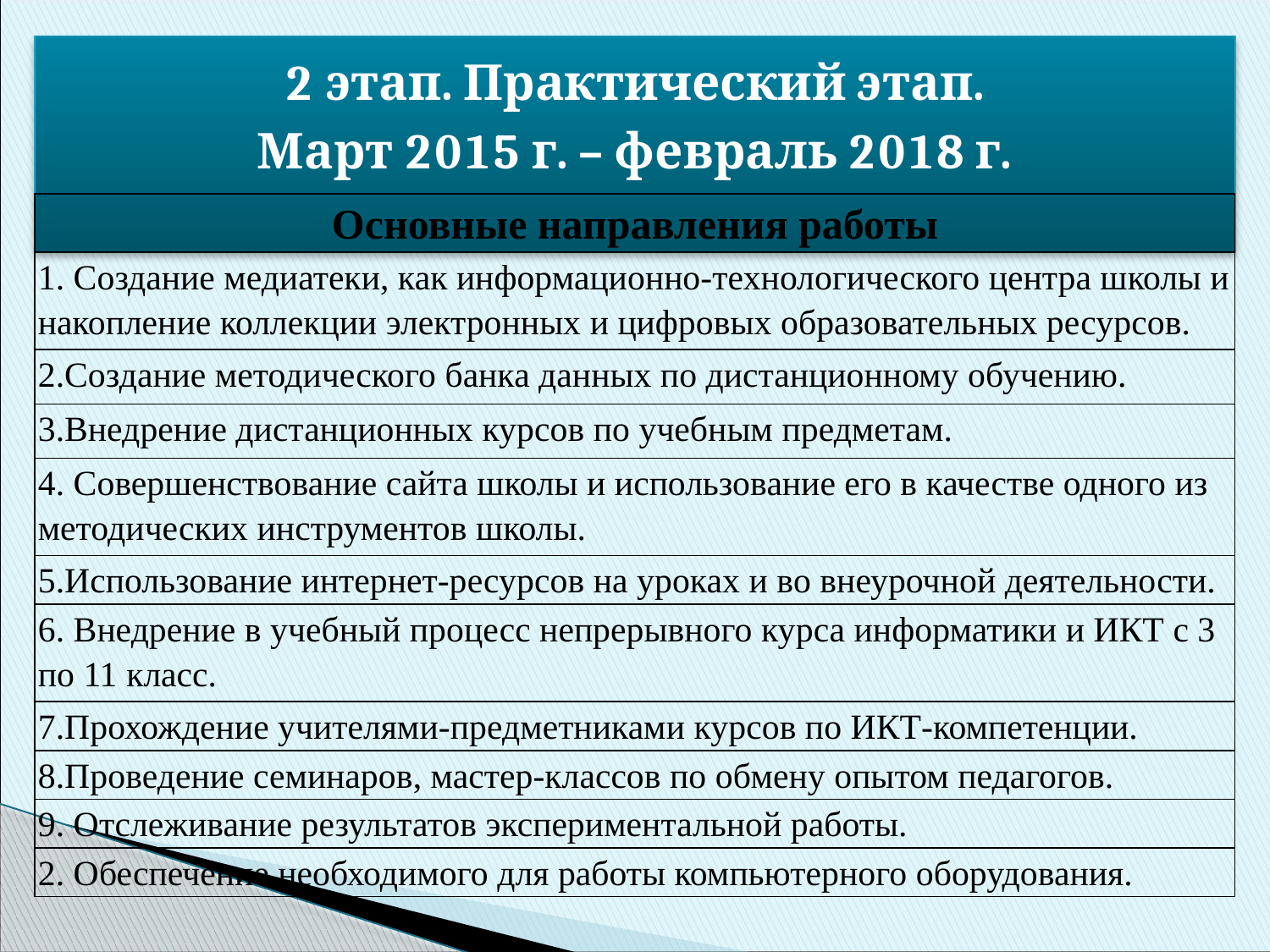

2 этап. Практический этап.
Март 2015 г. – февраль 2018 г.

| Основные направления работы |
| --- |
| 1. Создание медиатеки, как информационно-технологического центра школы и накопление коллекции электронных и цифровых образовательных ресурсов. |
| 2.Создание методического банка данных по дистанционному обучению. |
| 3.Внедрение дистанционных курсов по учебным предметам. |
| 4. Совершенствование сайта школы и использование его в качестве одного из методических инструментов школы. |
| 5.Использование интернет-ресурсов на уроках и во внеурочной деятельности. |
| 6. Внедрение в учебный процесс непрерывного курса информатики и ИКТ с 3 по 11 класс. |
| 7.Прохождение учителями-предметниками курсов по ИКТ-компетенции. |
| 8.Проведение семинаров, мастер-классов по обмену опытом педагогов. |
| 9. Отслеживание результатов экспериментальной работы. |
| 2. Обеспечение необходимого для работы компьютерного оборудования. |